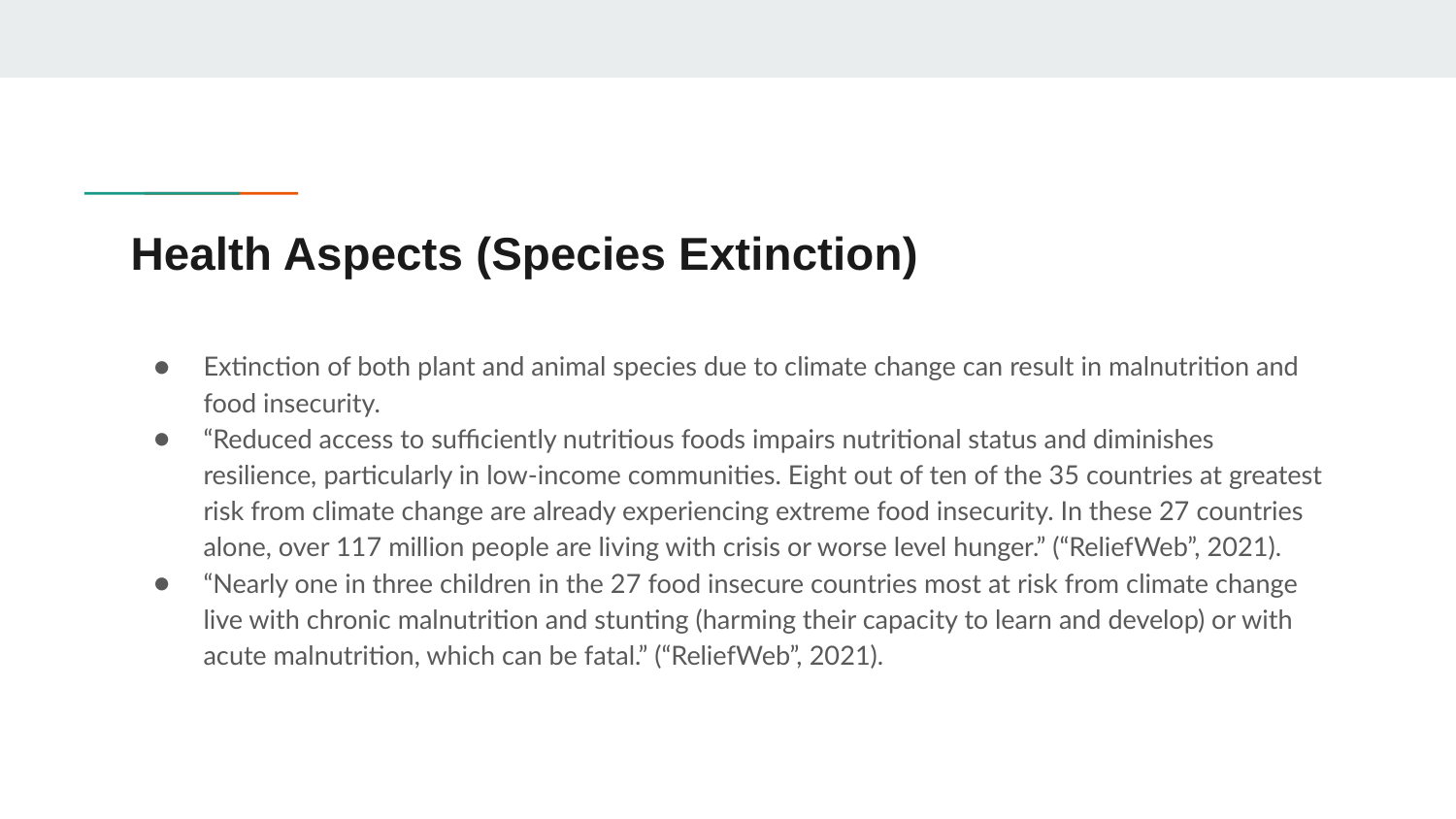

# Health Aspects (Species Extinction)
Extinction of both plant and animal species due to climate change can result in malnutrition and food insecurity.
“Reduced access to sufficiently nutritious foods impairs nutritional status and diminishes resilience, particularly in low-income communities. Eight out of ten of the 35 countries at greatest risk from climate change are already experiencing extreme food insecurity. In these 27 countries alone, over 117 million people are living with crisis or worse level hunger.” (“ReliefWeb”, 2021).
“Nearly one in three children in the 27 food insecure countries most at risk from climate change live with chronic malnutrition and stunting (harming their capacity to learn and develop) or with acute malnutrition, which can be fatal.” (“ReliefWeb”, 2021).